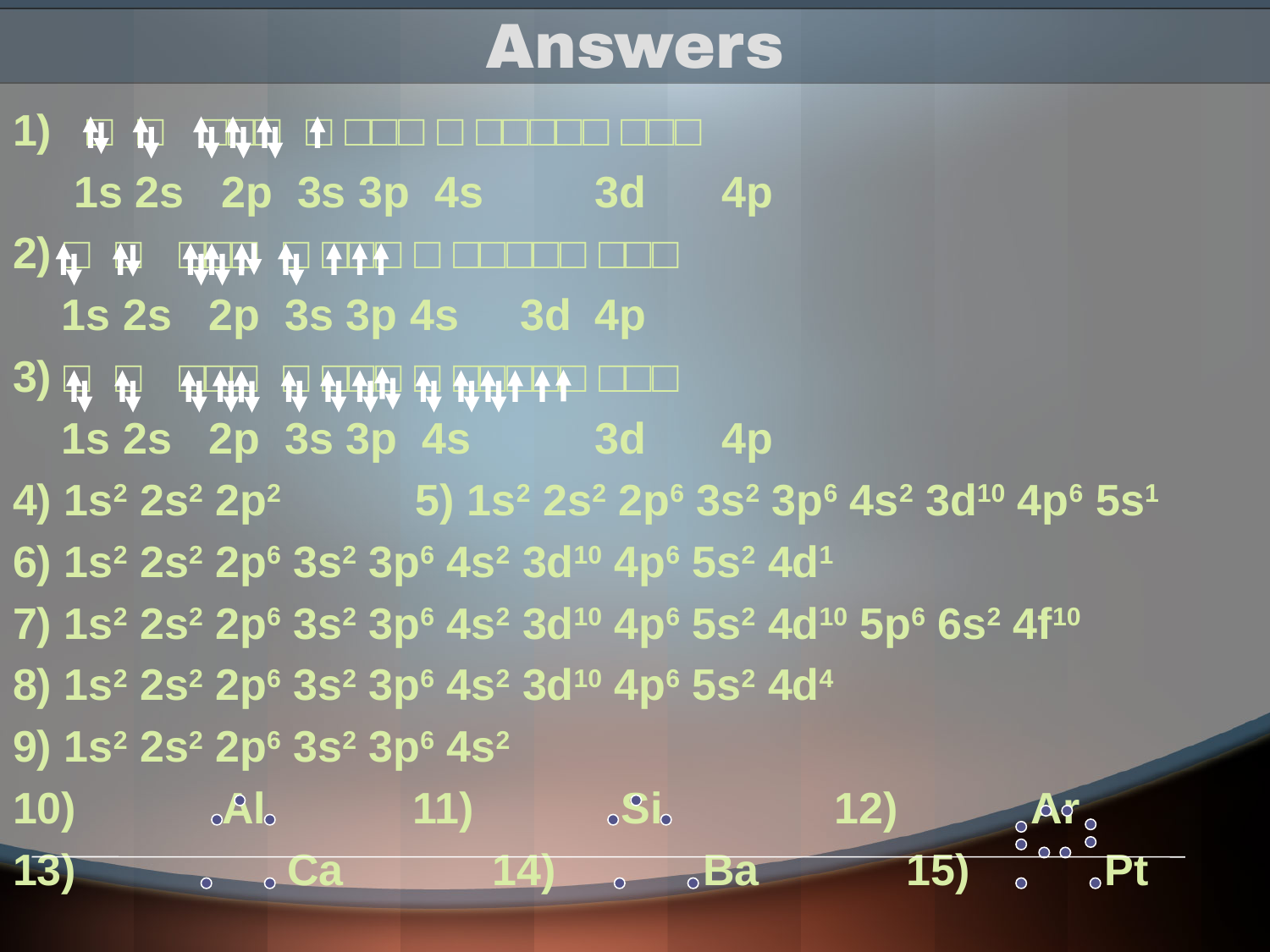

# Answers
□  □   □□□  □ □□□ □ □□□□□ □□□
     1s 2s   2p  3s 3p  4s	3d	4p
2) □  □   □□□  □ □□□ □ □□□□□ □□□
    1s 2s   2p  3s 3p 4s     3d	4p
3) □  □   □□□  □ □□□ □ □□□□□ □□□
    1s 2s   2p  3s 3p  4s	3d	4p
4) 1s2 2s2 2p2           5) 1s2 2s2 2p6 3s2 3p6 4s2 3d10 4p6 5s1
6) 1s2 2s2 2p6 3s2 3p6 4s2 3d10 4p6 5s2 4d1
7) 1s2 2s2 2p6 3s2 3p6 4s2 3d10 4p6 5s2 4d10 5p6 6s2 4f10
8) 1s2 2s2 2p6 3s2 3p6 4s2 3d10 4p6 5s2 4d4
9) 1s2 2s2 2p6 3s2 3p6 4s2
           Al            11)            Si              12)           Ar
13)		      Ca	  14)            Ba            15)           Pt